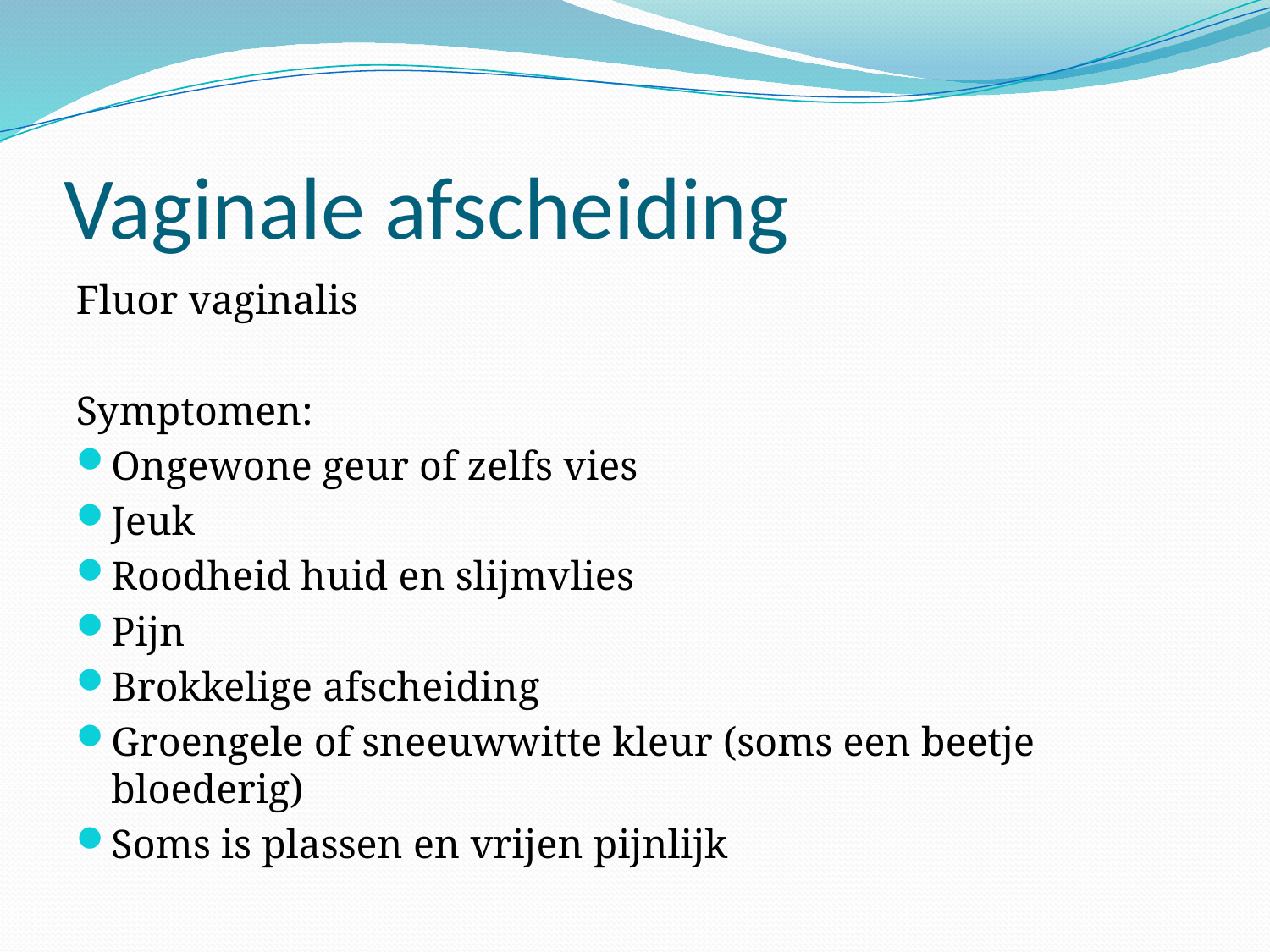

# Vaginale afscheiding
Fluor vaginalis

Symptomen:
Ongewone geur of zelfs vies
Jeuk
Roodheid huid en slijmvlies
Pijn
Brokkelige afscheiding
Groengele of sneeuwwitte kleur (soms een beetje bloederig)
Soms is plassen en vrijen pijnlijk